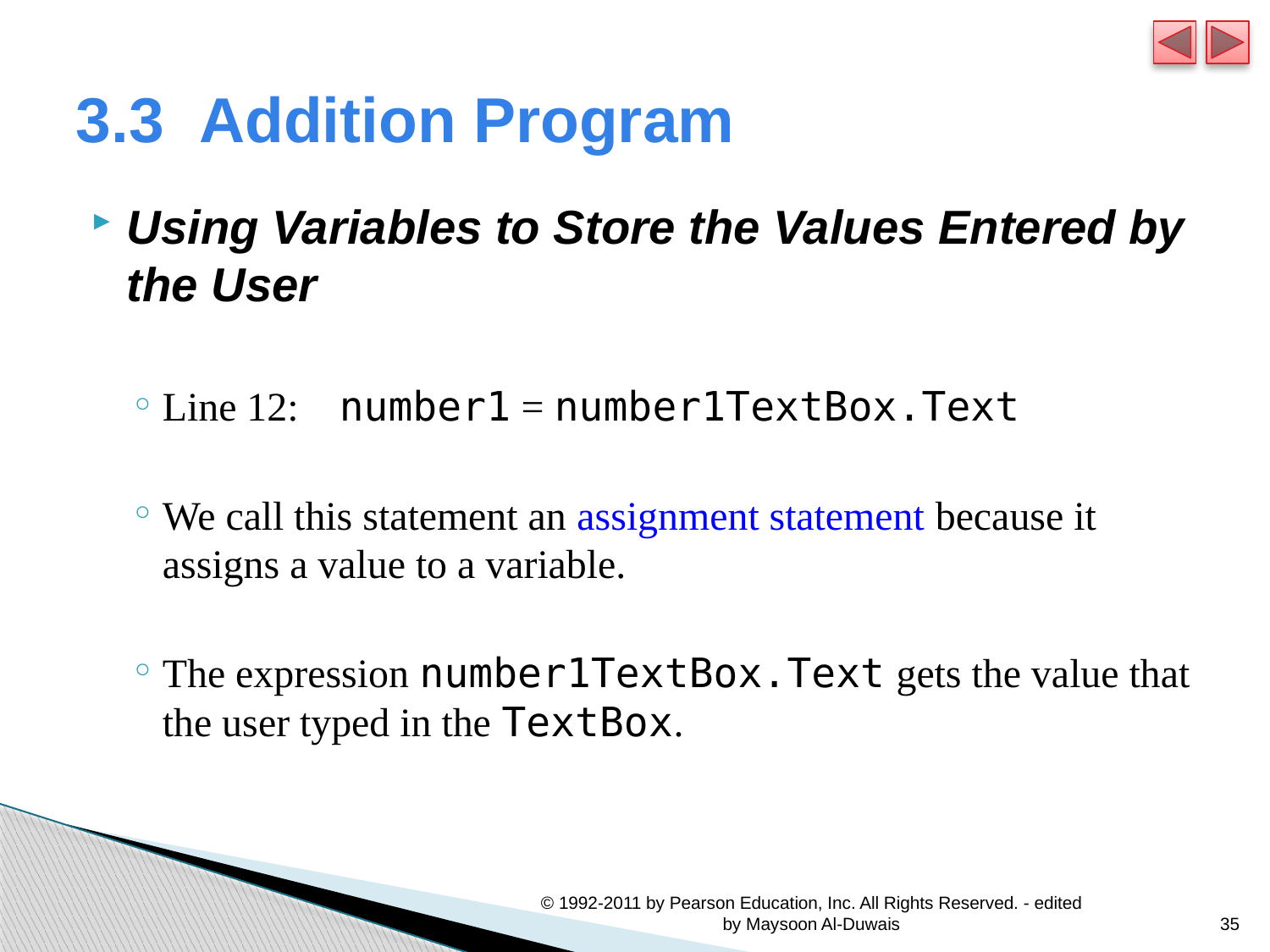

# 3.3  Addition Program
Using Variables to Store the Values Entered by the User

Line 12:    number1 = number1TextBox.Text

We call this statement an assignment statement because it assigns a value to a variable.

The expression number1TextBox.Text gets the value that the user typed in the TextBox.

© 1992-2011 by Pearson Education, Inc. All Rights Reserved. - edited by Maysoon Al-Duwais
35